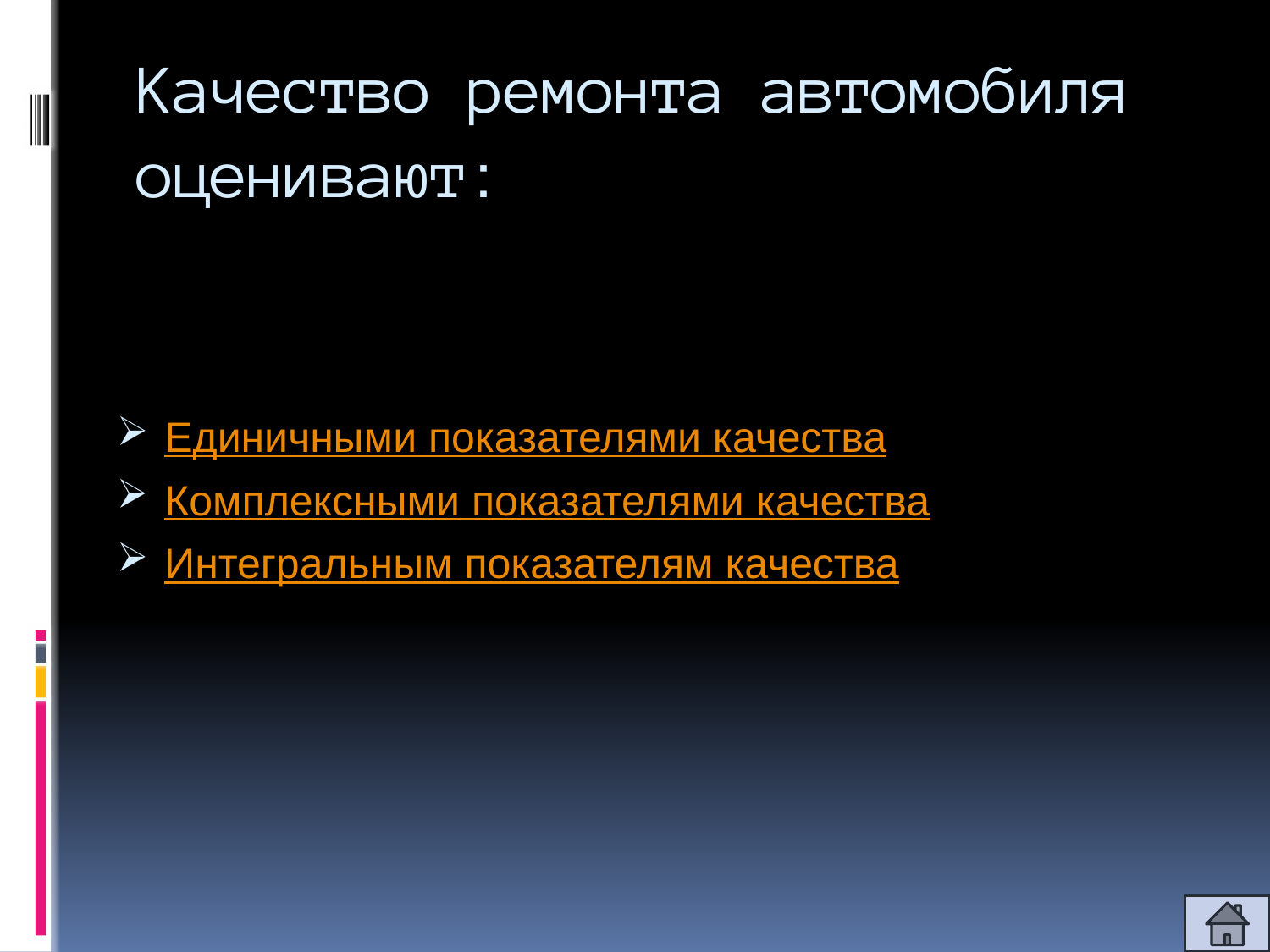

# Качество ремонта автомобиля оценивают:
Единичными показателями качества
Комплексными показателями качества
Интегральным показателям качества